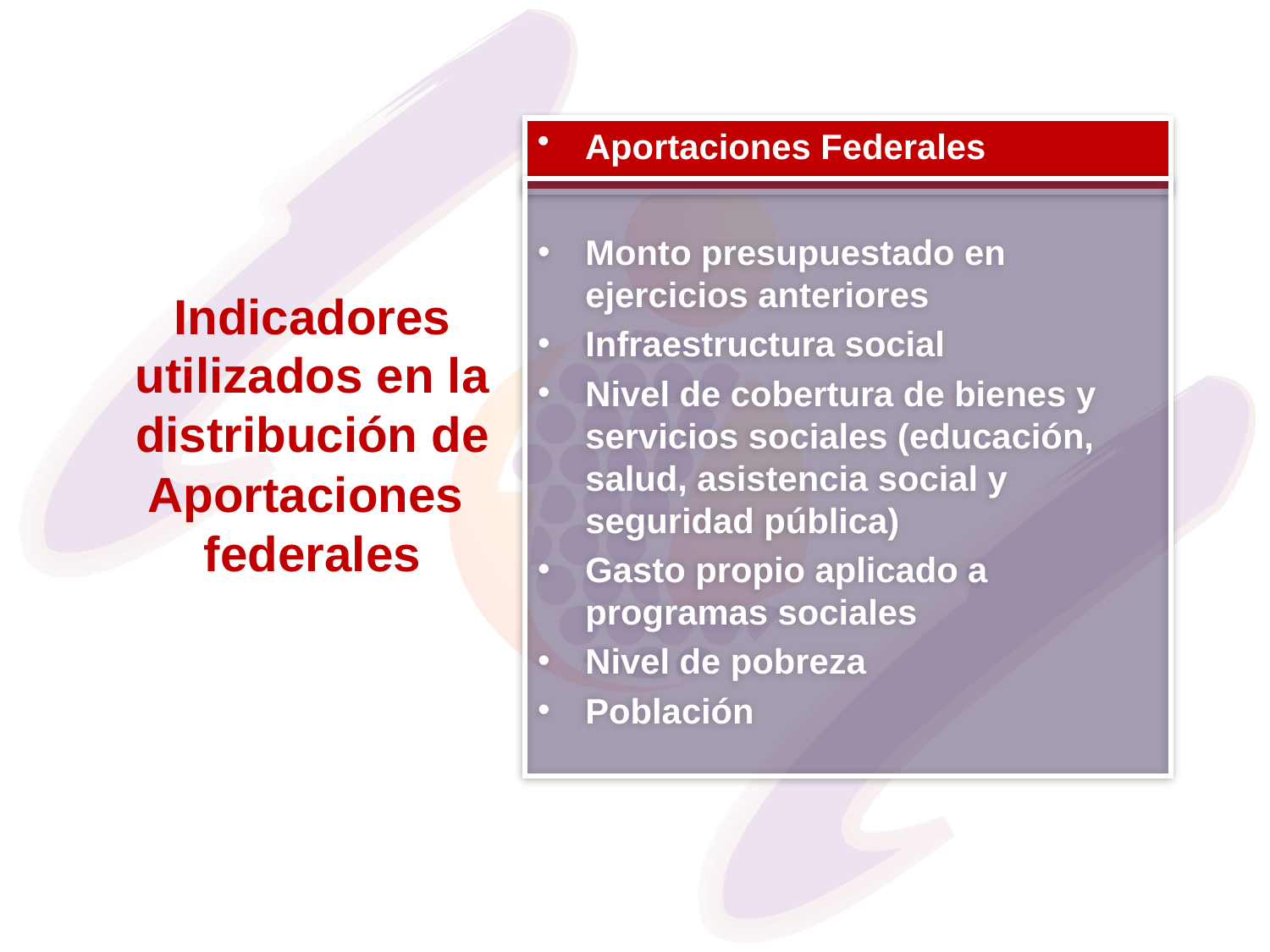

Aportaciones Federales

Monto presupuestado en ejercicios anteriores
Infraestructura social
Nivel de cobertura de bienes y servicios sociales (educación, salud, asistencia social y seguridad pública)
Gasto propio aplicado a programas sociales
Nivel de pobreza
Población

# Indicadores utilizados en la distribución de Aportaciones  federales